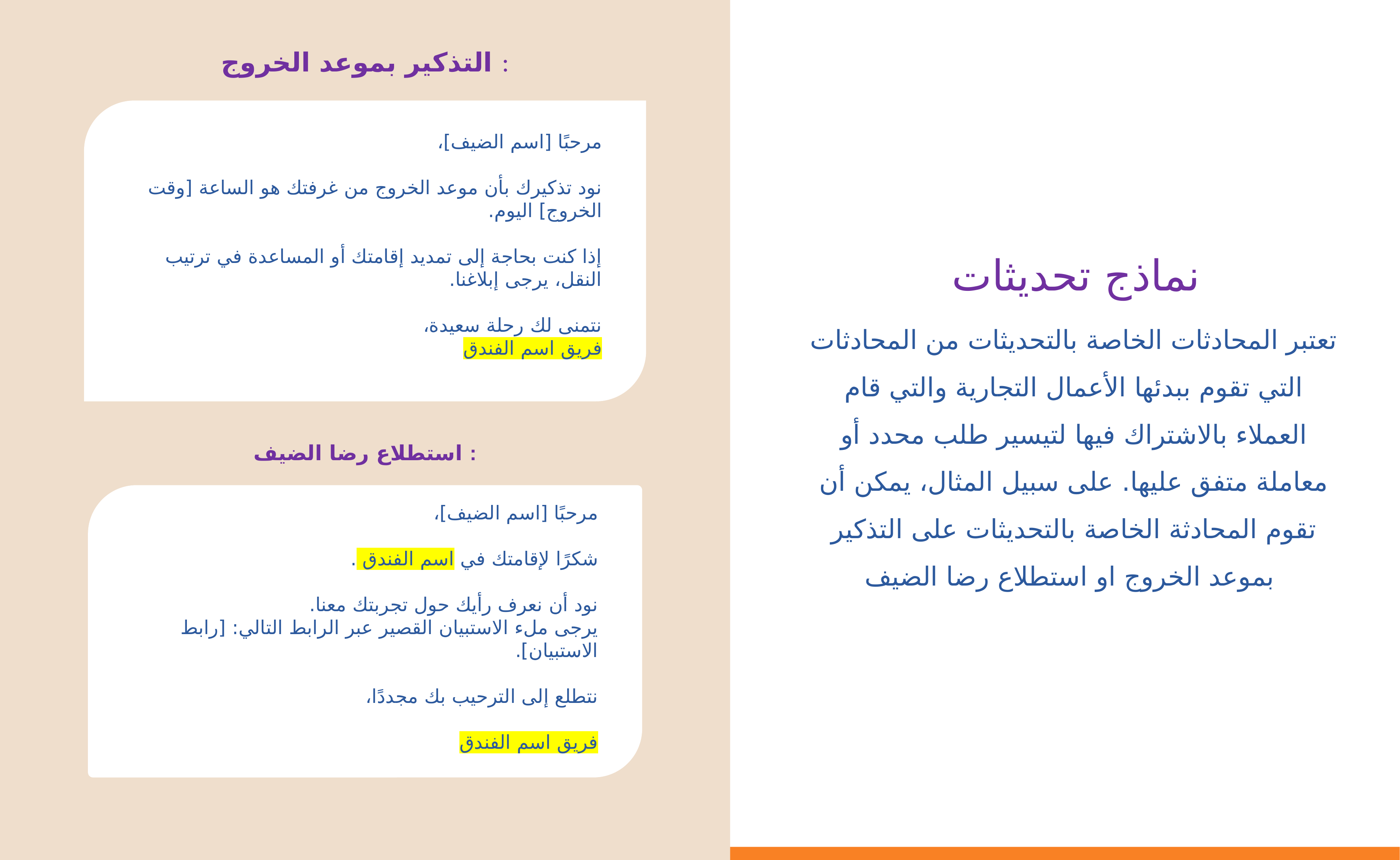

التذكير بموعد الخروج :

مرحبًا [اسم الضيف]،

نود تذكيرك بأن موعد الخروج من غرفتك هو الساعة [وقت الخروج] اليوم.

إذا كنت بحاجة إلى تمديد إقامتك أو المساعدة في ترتيب النقل، يرجى إبلاغنا.

نتمنى لك رحلة سعيدة،
فريق اسم الفندق
نماذج تحديثات
تعتبر المحادثات الخاصة بالتحديثات من المحادثات التي تقوم ببدئها الأعمال التجارية والتي قام العملاء بالاشتراك فيها لتيسير طلب محدد أو معاملة متفق عليها. على سبيل المثال، يمكن أن تقوم المحادثة الخاصة بالتحديثات على التذكير بموعد الخروج او استطلاع رضا الضيف
استطلاع رضا الضيف :

مرحبًا [اسم الضيف]،

شكرًا لإقامتك في اسم الفندق .

نود أن نعرف رأيك حول تجربتك معنا.
يرجى ملء الاستبيان القصير عبر الرابط التالي: [رابط الاستبيان].

نتطلع إلى الترحيب بك مجددًا،

فريق اسم الفندق